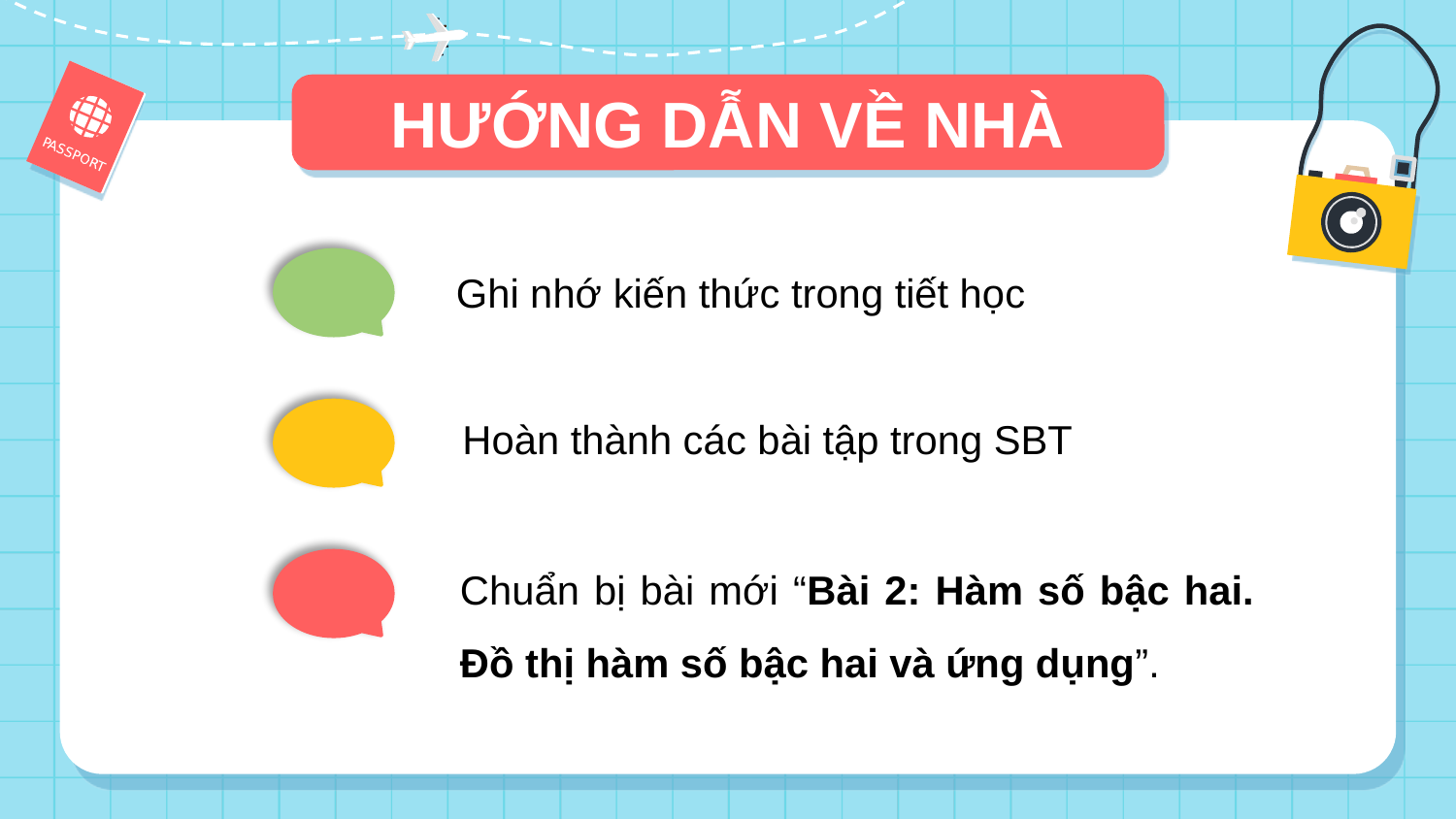

# HƯỚNG DẪN VỀ NHÀ

Ghi nhớ kiến thức trong tiết học

Hoàn thành các bài tập trong SBT
Chuẩn bị bài mới “Bài 2: Hàm số bậc hai. Đồ thị hàm số bậc hai và ứng dụng”.